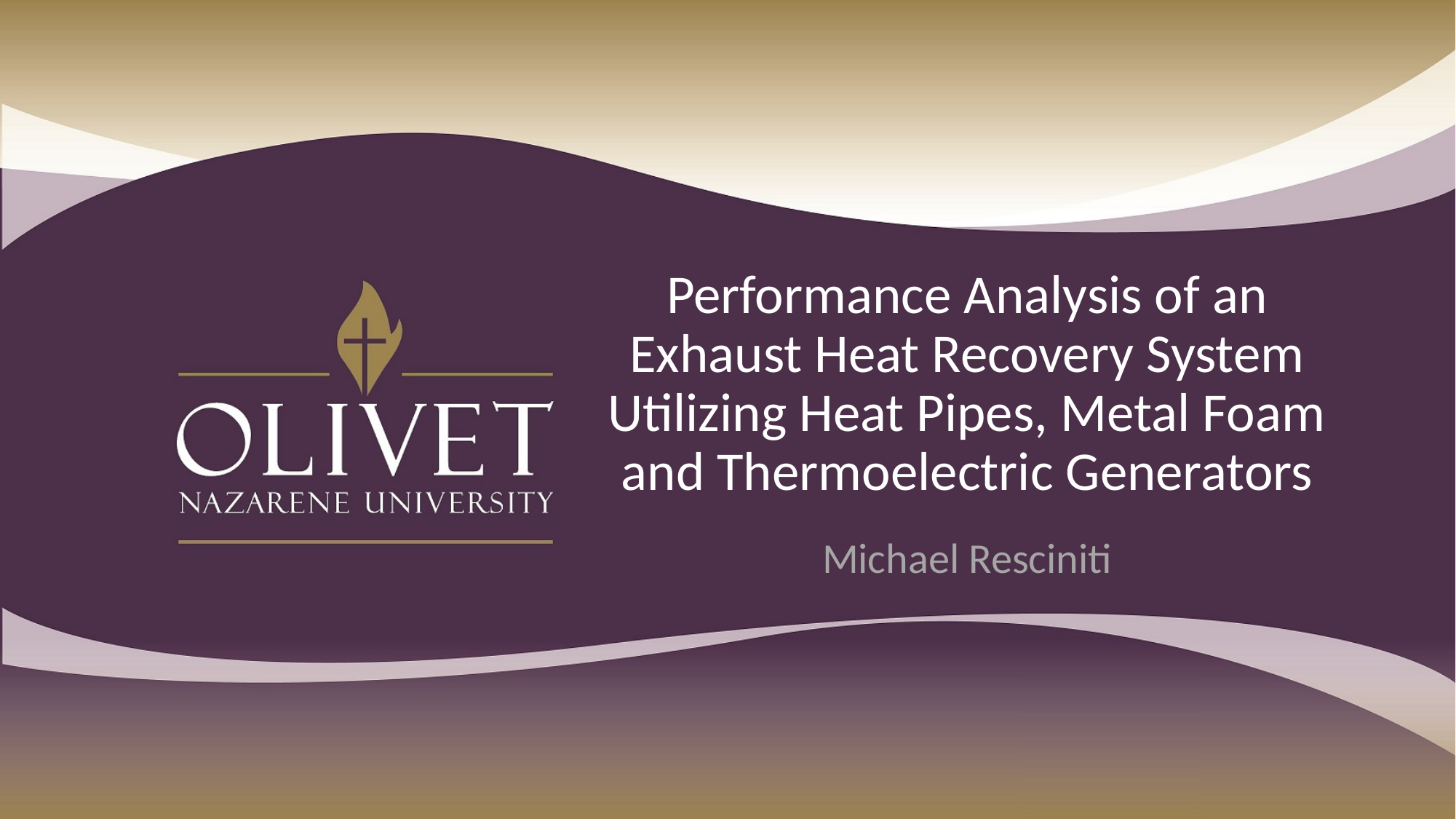

# Performance Analysis of an Exhaust Heat Recovery System Utilizing Heat Pipes, Metal Foam and Thermoelectric Generators
Michael Resciniti